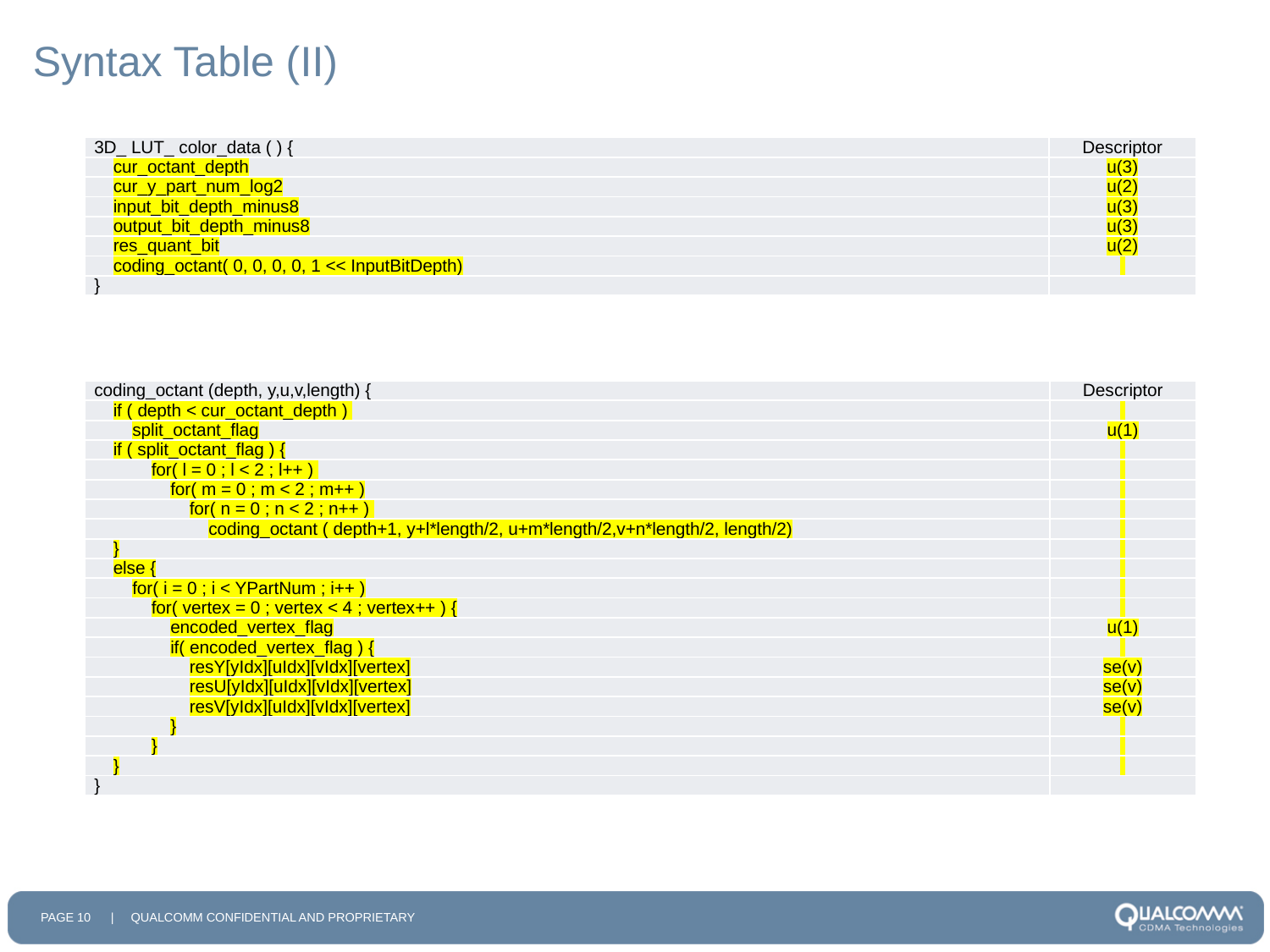

# Syntax Table (II)
| 3D\_ LUT\_ color\_data ( ) { | Descriptor |
| --- | --- |
| cur\_octant\_depth | u(3) |
| cur\_y\_part\_num\_log2 | u(2) |
| input\_bit\_depth\_minus8 | u(3) |
| output\_bit\_depth\_minus8 | u(3) |
| res\_quant\_bit | u(2) |
| coding\_octant( 0, 0, 0, 0, 1 << InputBitDepth) |  |
| } |  |
| coding\_octant (depth, y,u,v,length) { | Descriptor |
| --- | --- |
| if ( depth < cur\_octant\_depth ) |  |
| split\_octant\_flag | u(1) |
| if ( split\_octant\_flag ) { |  |
| for( l = 0 ; l < 2 ; l++ ) |  |
| for( m = 0 ; m < 2 ; m++ ) |  |
| for( n = 0 ; n < 2 ; n++ ) |  |
| coding\_octant ( depth+1, y+l\*length/2, u+m\*length/2,v+n\*length/2, length/2) |  |
| } |  |
| else { |  |
| for( i = 0 ; i < YPartNum ; i++ ) |  |
| for( vertex = 0 ; vertex < 4 ; vertex++ ) { |  |
| encoded\_vertex\_flag | u(1) |
| if( encoded\_vertex\_flag ) { |  |
| resY[yIdx][uIdx][vIdx][vertex] | se(v) |
| resU[yIdx][uIdx][vIdx][vertex] | se(v) |
| resV[yIdx][uIdx][vIdx][vertex] | se(v) |
| } |  |
| } |  |
| } |  |
| } |  |